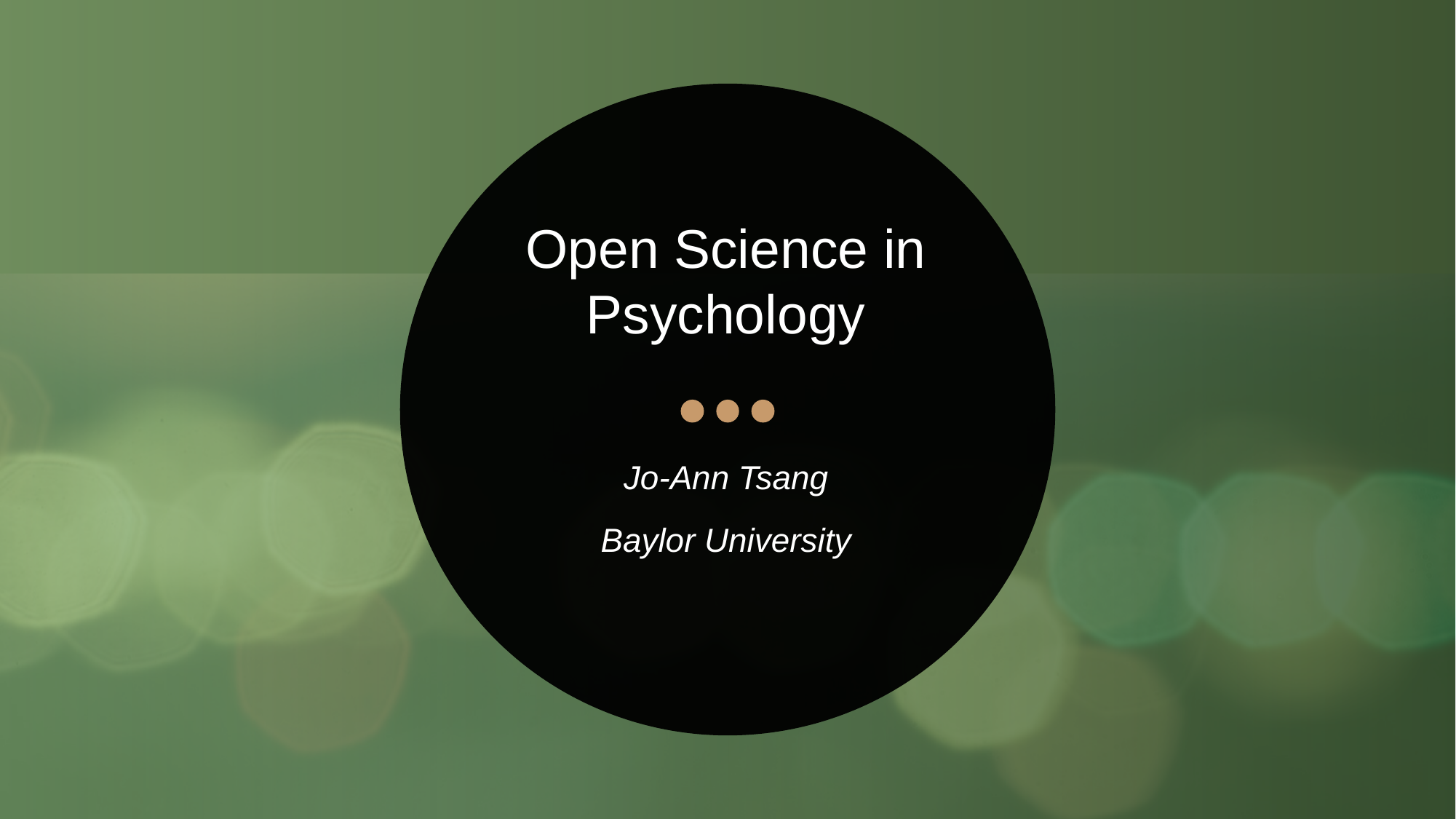

# Open Science in Psychology
Jo-Ann Tsang
Baylor University